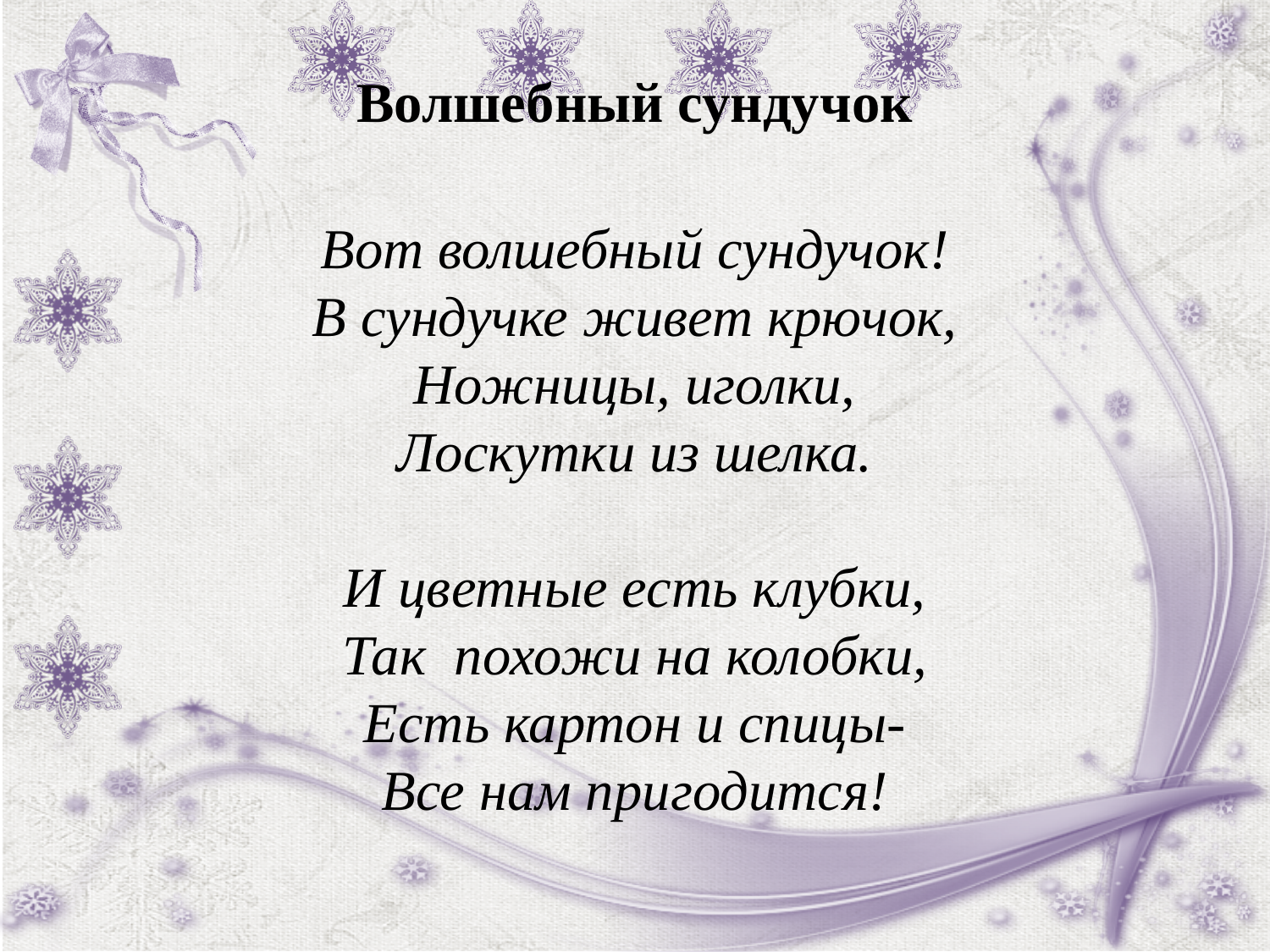

Волшебный сундучок
Вот волшебный сундучок!
В сундучке живет крючок,
Ножницы, иголки,
Лоскутки из шелка.
И цветные есть клубки,
Так  похожи на колобки,
Есть картон и спицы-
Все нам пригодится!